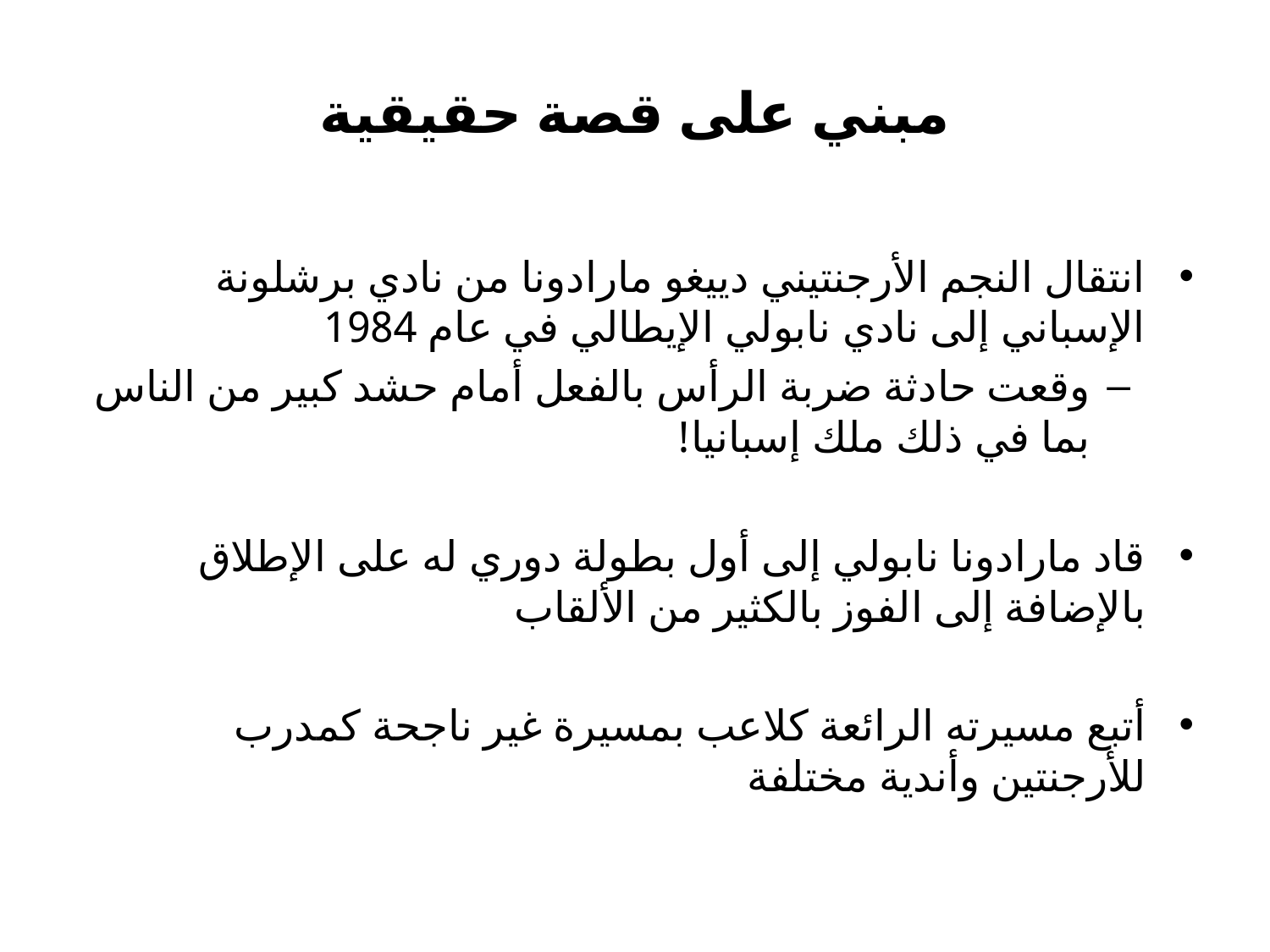

# مبني على قصة حقيقية
انتقال النجم الأرجنتيني دييغو مارادونا من نادي برشلونة الإسباني إلى نادي نابولي الإيطالي في عام 1984
وقعت حادثة ضربة الرأس بالفعل أمام حشد كبير من الناس بما في ذلك ملك إسبانيا!

قاد مارادونا نابولي إلى أول بطولة دوري له على الإطلاق بالإضافة إلى الفوز بالكثير من الألقاب

أتبع مسيرته الرائعة كلاعب بمسيرة غير ناجحة كمدرب للأرجنتين وأندية مختلفة